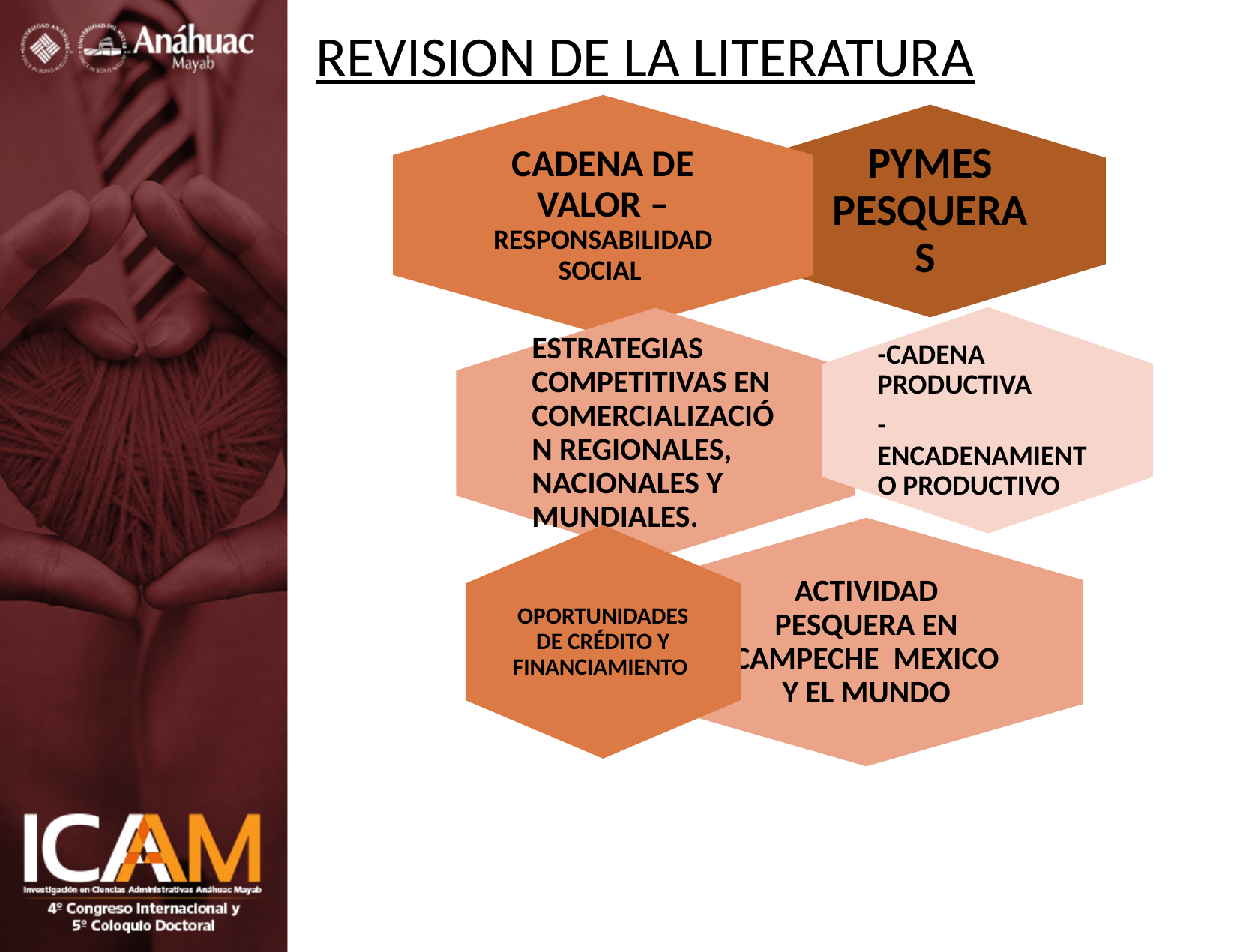

# REVISION DE LA LITERATURA
PYMES PESQUERAS
CADENA DE VALOR – RESPONSABILIDAD SOCIAL
ESTRATEGIAS COMPETITIVAS EN COMERCIALIZACIÓN REGIONALES, NACIONALES Y MUNDIALES.
-CADENA PRODUCTIVA
-ENCADENAMIENTO PRODUCTIVO
ACTIVIDAD PESQUERA EN CAMPECHE  MEXICO Y EL MUNDO
OPORTUNIDADES DE CRÉDITO Y FINANCIAMIENTO